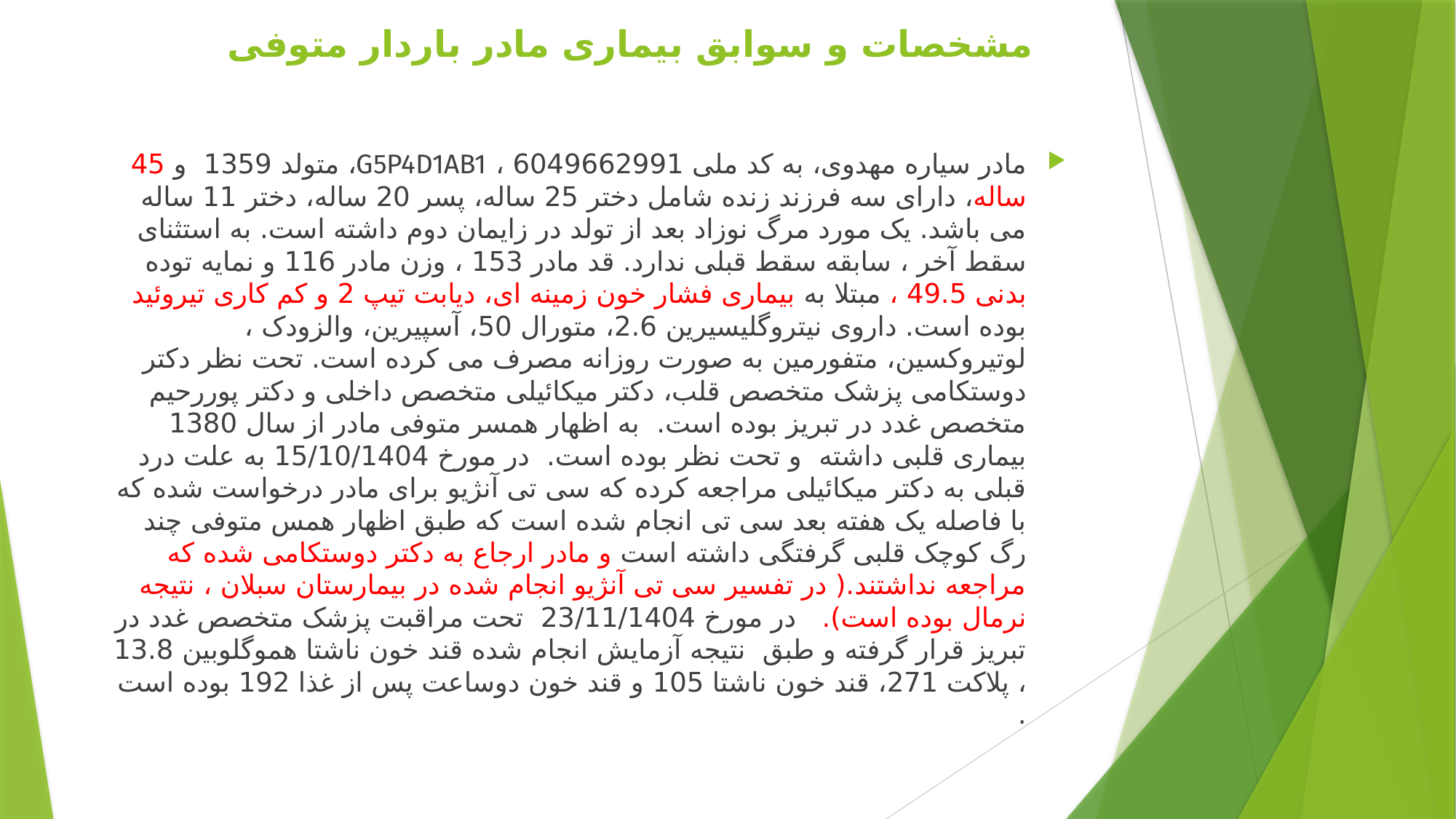

# مشخصات و سوابق بیماری مادر باردار متوفی
مادر سیاره مهدوی، به کد ملی 6049662991 ، G5P4D1AB1، متولد 1359  و 45 ساله، دارای سه فرزند زنده شامل دختر 25 ساله، پسر 20 ساله، دختر 11 ساله می باشد. یک مورد مرگ نوزاد بعد از تولد در زایمان دوم داشته است. به استثنای سقط آخر ، سابقه سقط قبلی ندارد. قد مادر 153 ، وزن مادر 116 و نمایه توده بدنی 49.5 ، مبتلا به بیماری فشار خون زمینه ای، دیابت تیپ 2 و کم کاری تیروئید بوده است. داروی نیتروگلیسیرین 2.6، متورال 50، آسپیرین، والزودک ، لوتیروکسین، متفورمین به صورت روزانه مصرف می کرده است. تحت نظر دکتر دوستکامی پزشک متخصص قلب، دکتر میکائیلی متخصص داخلی و دکتر پوررحیم متخصص غدد در تبریز بوده است.  به اظهار همسر متوفی مادر از سال 1380 بیماری قلبی داشته  و تحت نظر بوده است.  در مورخ 15/10/1404 به علت درد قبلی به دکتر میکائیلی مراجعه کرده که سی تی آنژیو برای مادر درخواست شده که با فاصله یک هفته بعد سی تی انجام شده است که طبق اظهار همس متوفی چند رگ کوچک قلبی گرفتگی داشته است و مادر ارجاع به دکتر دوستکامی شده که مراجعه نداشتند.( در تفسیر سی تی آنژیو انجام شده در بیمارستان سبلان ، نتیجه نرمال بوده است).   در مورخ 23/11/1404  تحت مراقبت پزشک متخصص غدد در تبریز قرار گرفته و طبق  نتیجه آزمایش انجام شده قند خون ناشتا هموگلوبین 13.8 ، پلاکت 271، قند خون ناشتا 105 و قند خون دوساعت پس از غذا 192 بوده است .